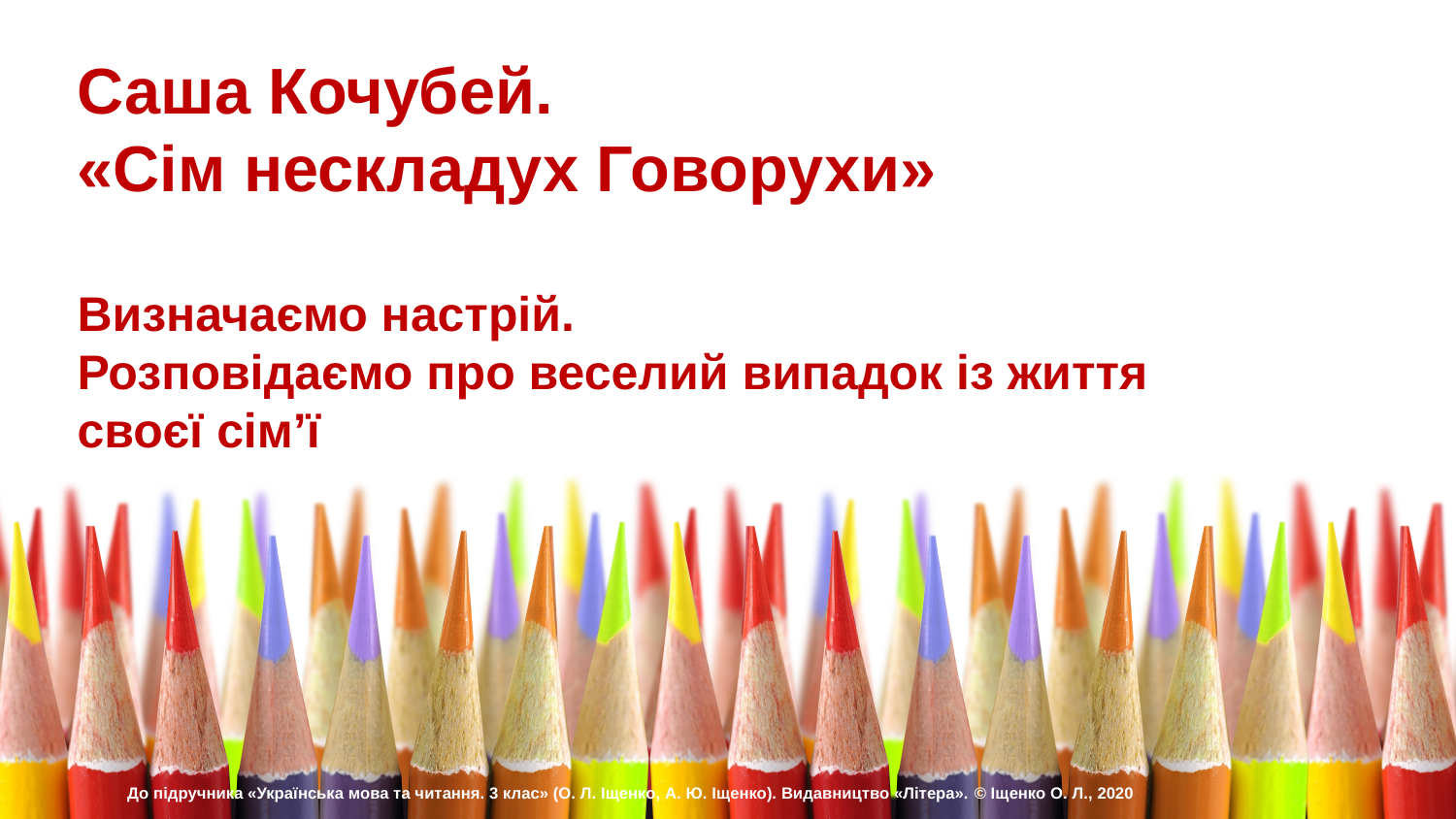

Саша Кочубей.
«Сім нескладух Говорухи»

Визначаємо настрій.
Розповідаємо про веселий випадок із життя
своєї сім’ї
До підручника «Українська мова та читання. 3 клас» (О. Л. Іщенко, А. Ю. Іщенко). Видавництво «Літера». © Іщенко О. Л., 2020